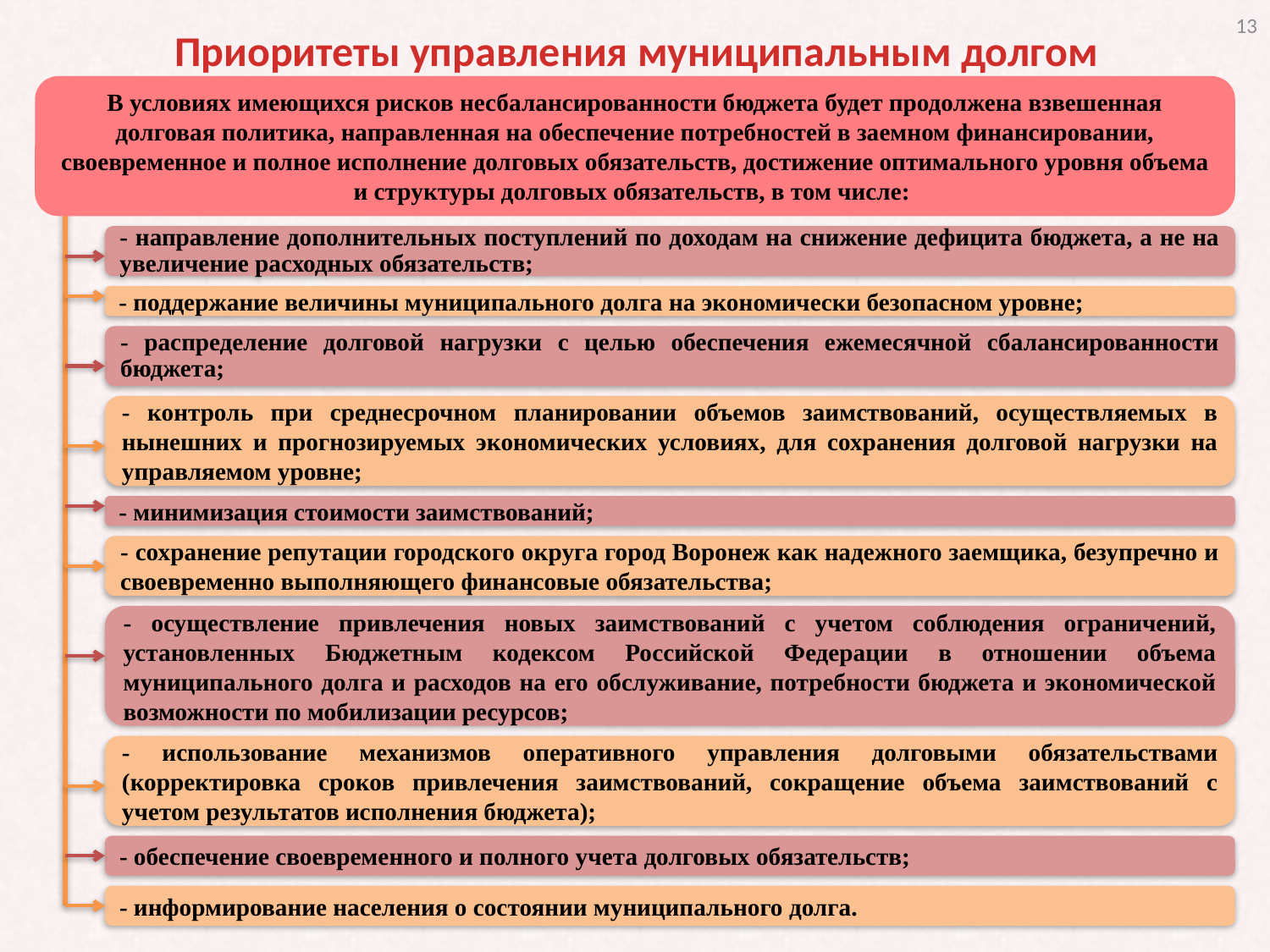

# Приоритеты управления муниципальным долгом
13
В условиях имеющихся рисков несбалансированности бюджета будет продолжена взвешенная долговая политика, направленная на обеспечение потребностей в заемном финансировании, своевременное и полное исполнение долговых обязательств, достижение оптимального уровня объема и структуры долговых обязательств, в том числе:
- направление дополнительных поступлений по доходам на снижение дефицита бюджета, а не на увеличение расходных обязательств;
- поддержание величины муниципального долга на экономически безопасном уровне;
- распределение долговой нагрузки с целью обеспечения ежемесячной сбалансированности бюджета;
- контроль при среднесрочном планировании объемов заимствований, осуществляемых в нынешних и прогнозируемых экономических условиях, для сохранения долговой нагрузки на управляемом уровне;
- минимизация стоимости заимствований;
- сохранение репутации городского округа город Воронеж как надежного заемщика, безупречно и своевременно выполняющего финансовые обязательства;
- осуществление привлечения новых заимствований с учетом соблюдения ограничений, установленных Бюджетным кодексом Российской Федерации в отношении объема муниципального долга и расходов на его обслуживание, потребности бюджета и экономической возможности по мобилизации ресурсов;
- использование механизмов оперативного управления долговыми обязательствами (корректировка сроков привлечения заимствований, сокращение объема заимствований с учетом результатов исполнения бюджета);
- обеспечение своевременного и полного учета долговых обязательств;
- информирование населения о состоянии муниципального долга.